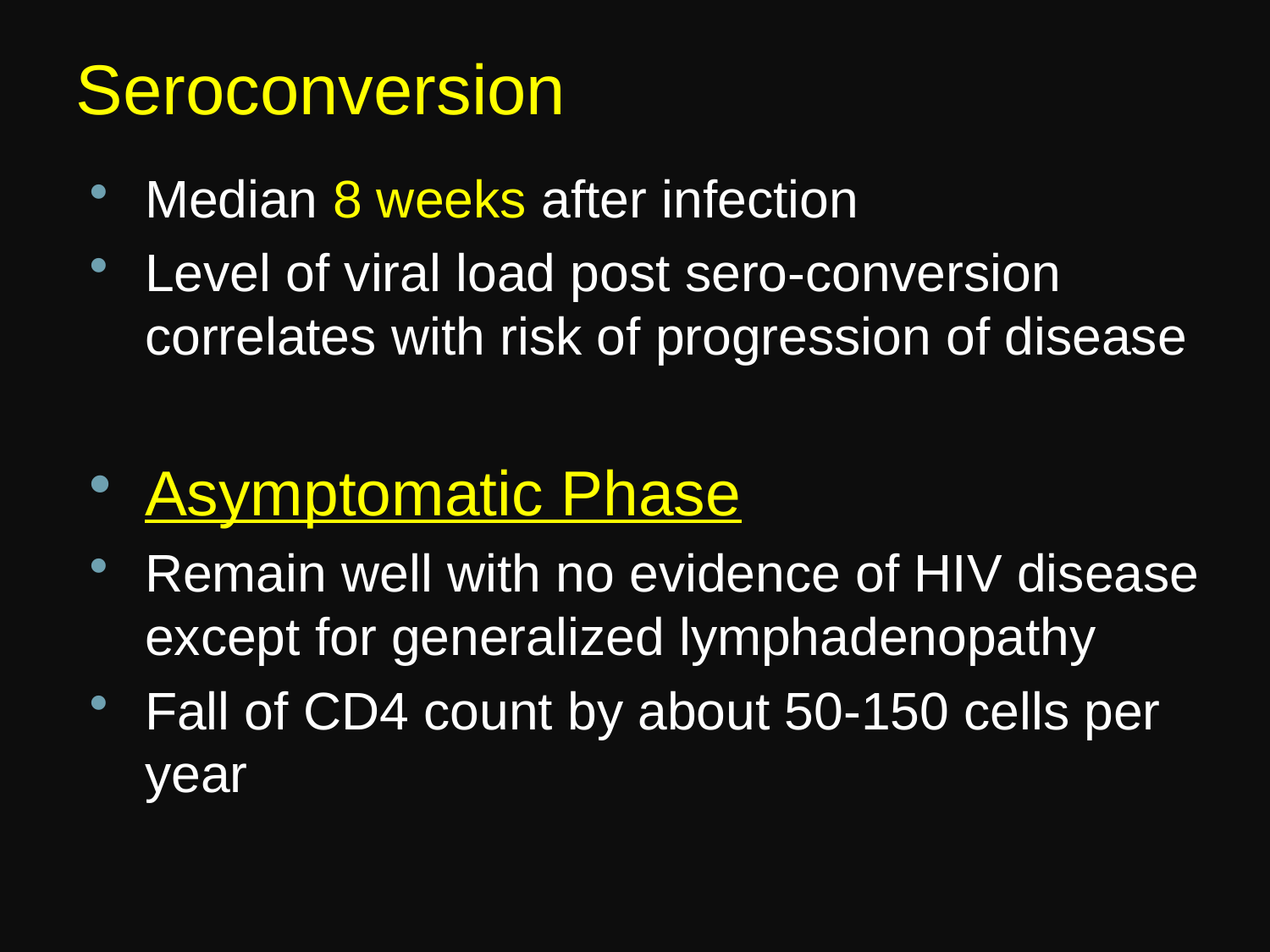

Seroconversion
Median 8 weeks after infection
Level of viral load post sero-conversion correlates with risk of progression of disease

Asymptomatic Phase
Remain well with no evidence of HIV disease except for generalized lymphadenopathy
Fall of CD4 count by about 50-150 cells per year